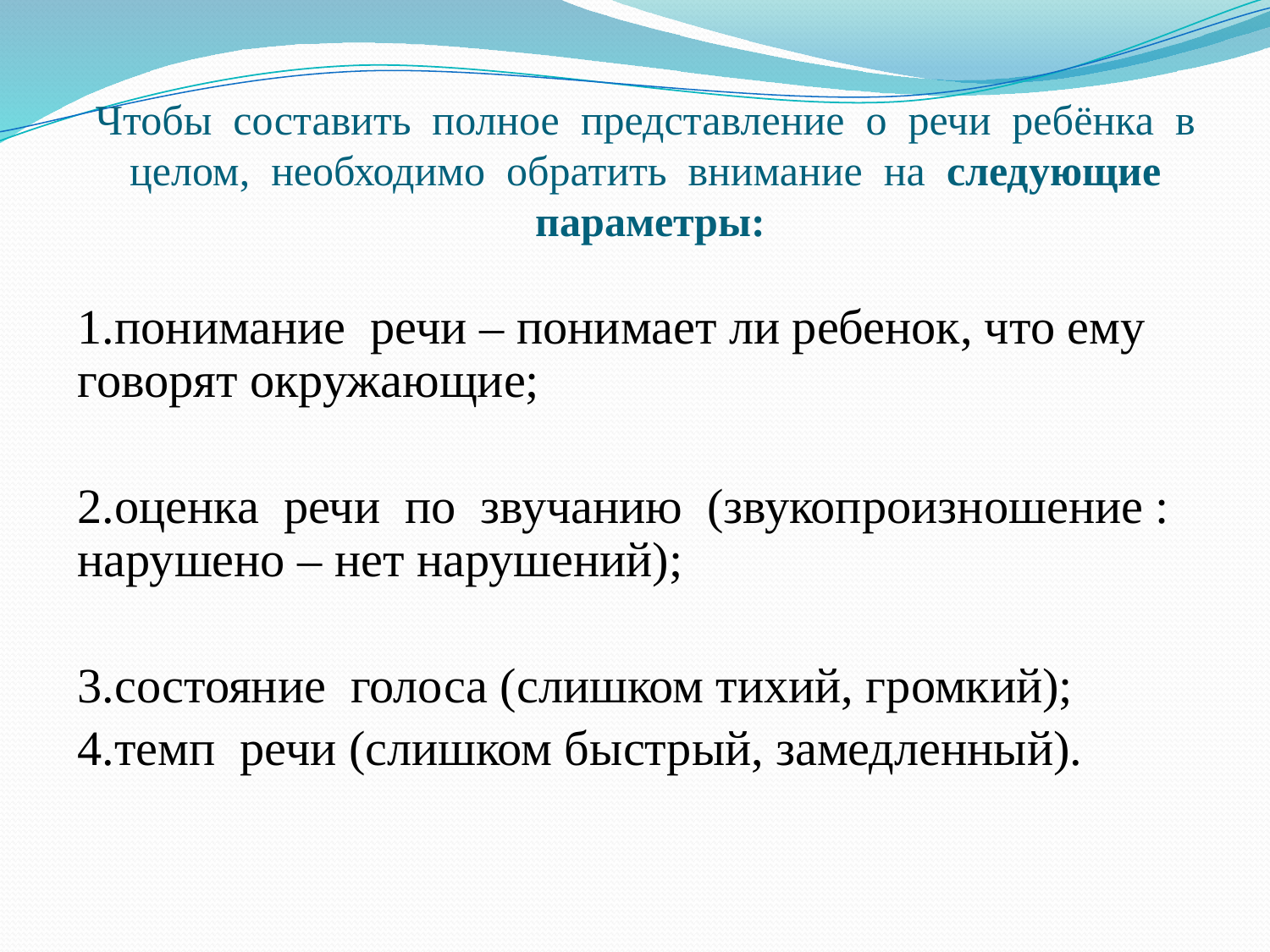

# Чтобы  составить  полное  представление  о  речи  ребёнка  в  целом,  необходимо  обратить  внимание  на  следующие  параметры:

1.понимание  речи – понимает ли ребенок, что ему говорят окружающие;

2.оценка  речи  по  звучанию  (звукопроизношение : нарушено – нет нарушений);

3.состояние  голоса (слишком тихий, громкий);
4.темп  речи (слишком быстрый, замедленный).